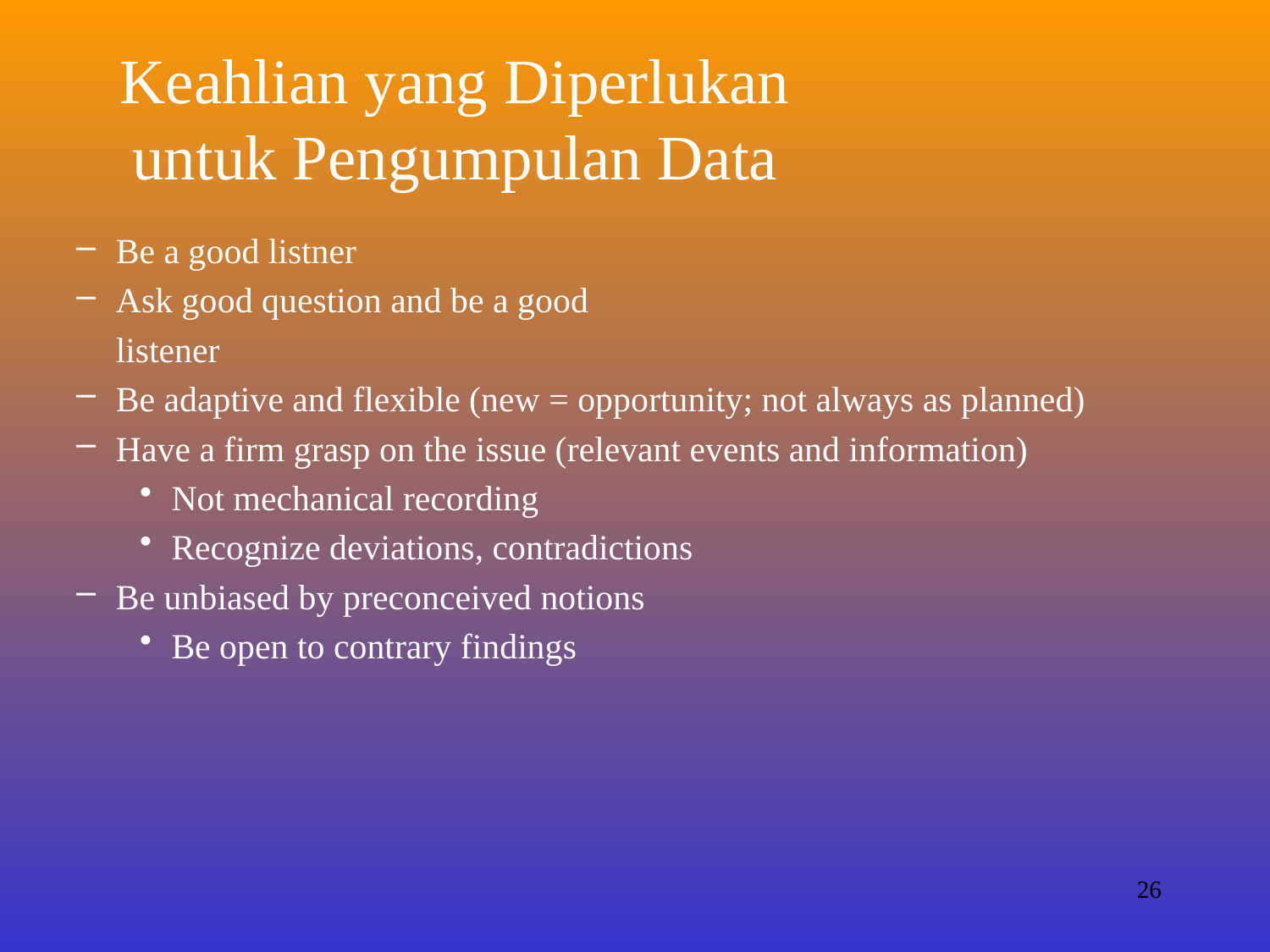

# Keahlian yang Diperlukan untuk Pengumpulan Data
Be a good listner
Ask good question and be a good
	listener
Be adaptive and flexible (new = opportunity; not always as planned)
Have a firm grasp on the issue (relevant events and information)
Not mechanical recording
Recognize deviations, contradictions
Be unbiased by preconceived notions
Be open to contrary findings

26